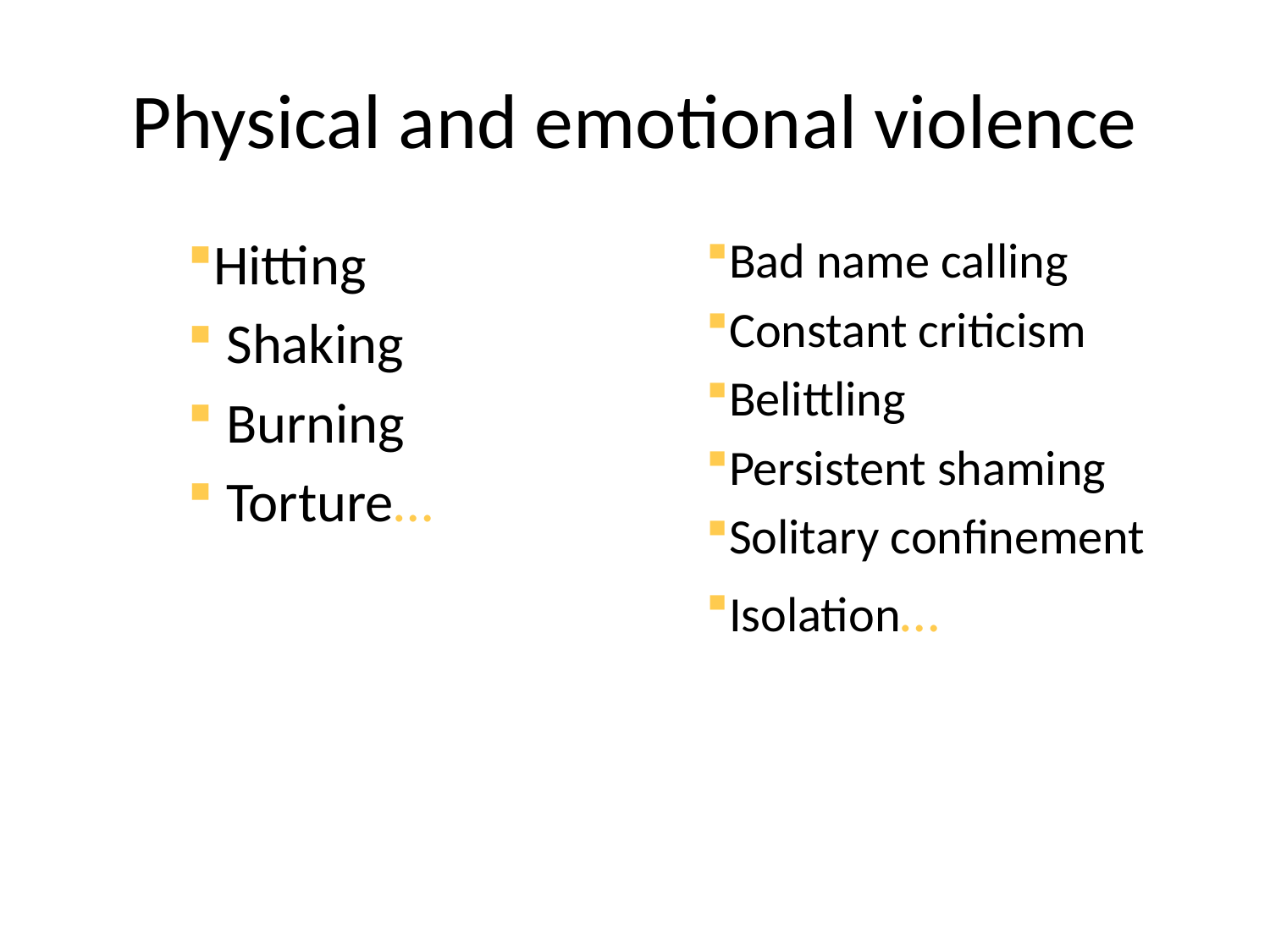

# Physical and emotional violence
Hitting
 Shaking
 Burning
 Torture…

Bad name calling
Constant criticism
Belittling
Persistent shaming
Solitary confinement
Isolation…